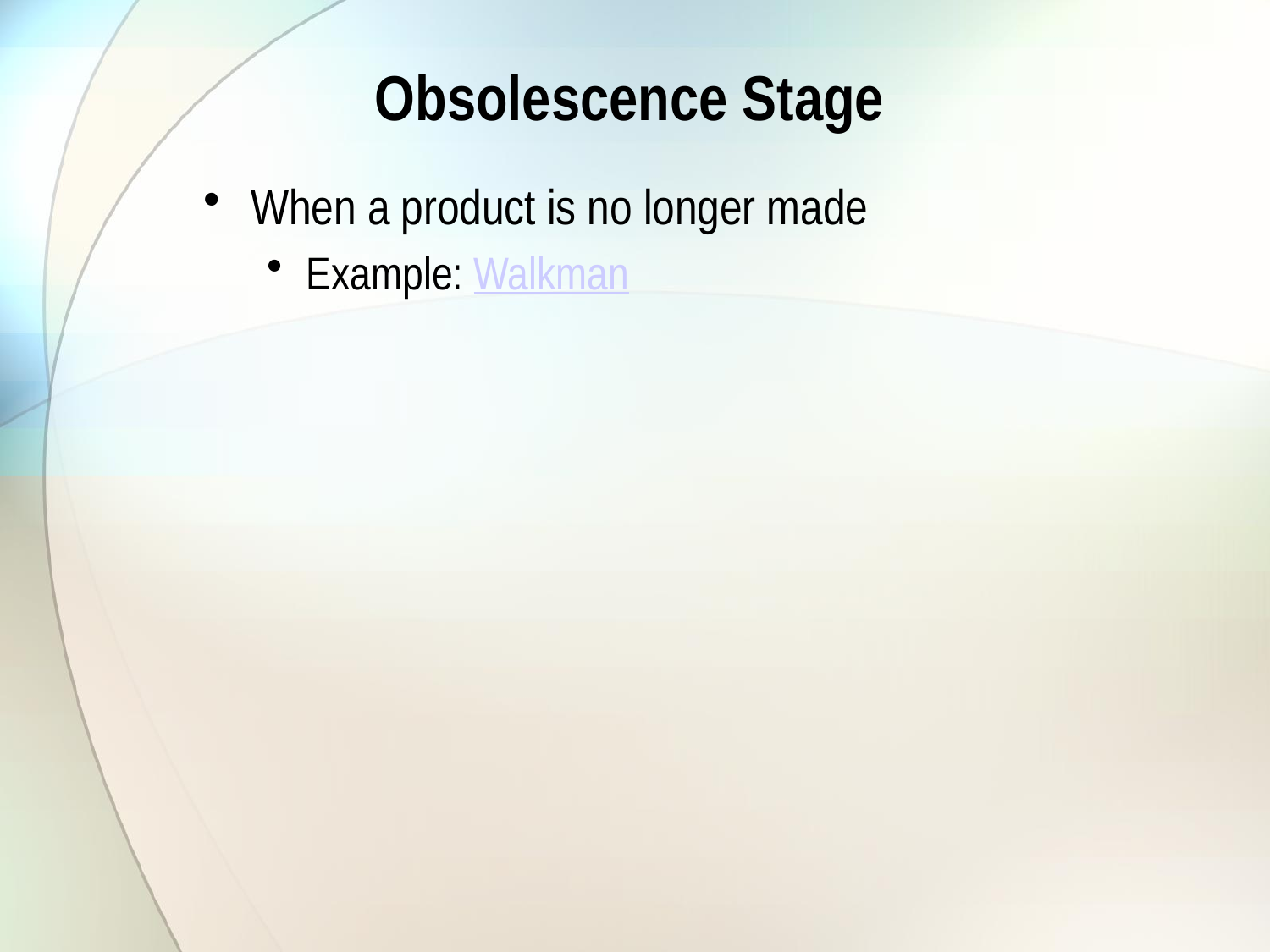

# Obsolescence Stage
When a product is no longer made
Example: Walkman